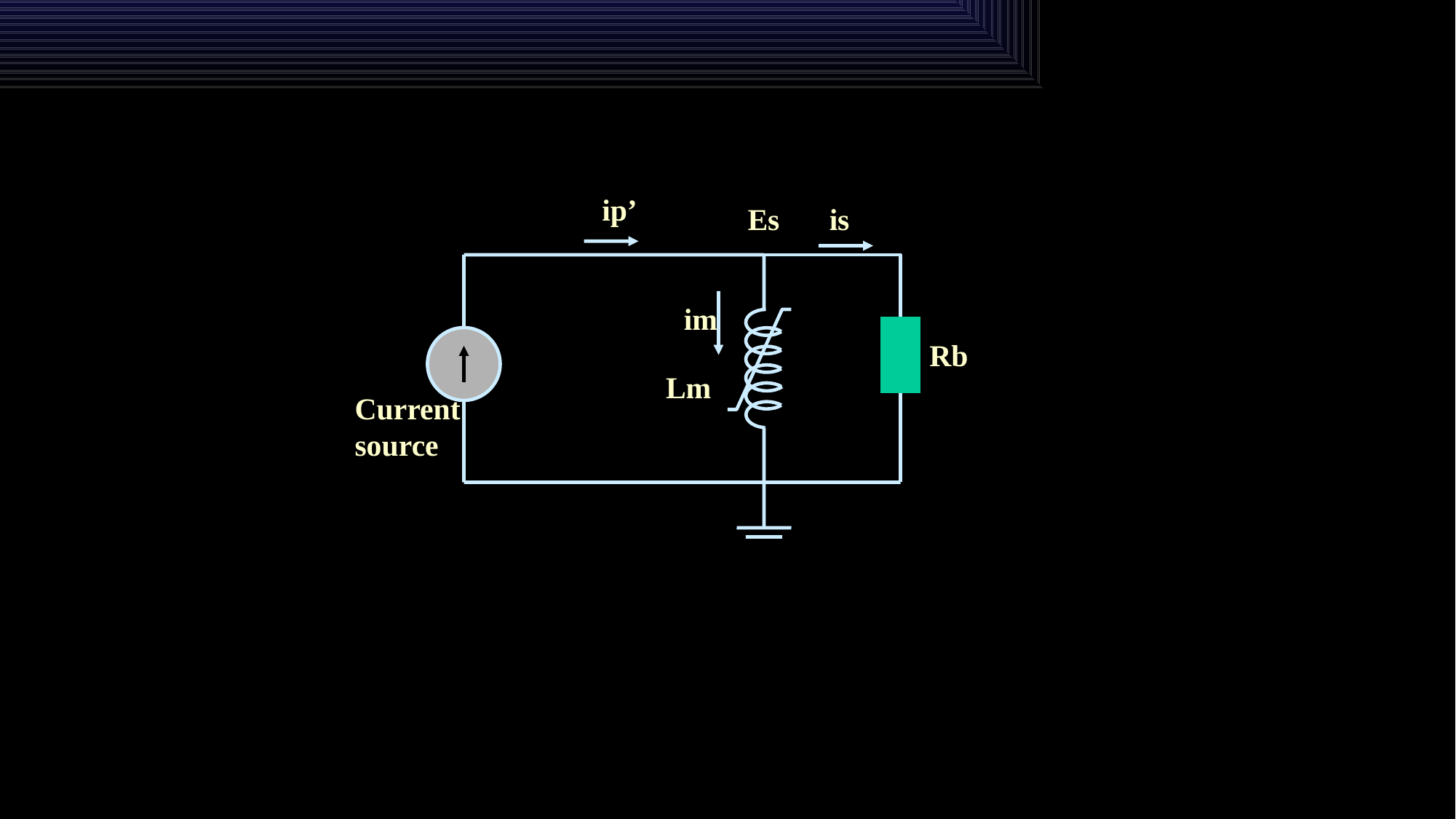

ip’
Es
is

im

Rb

Lm
Current
source